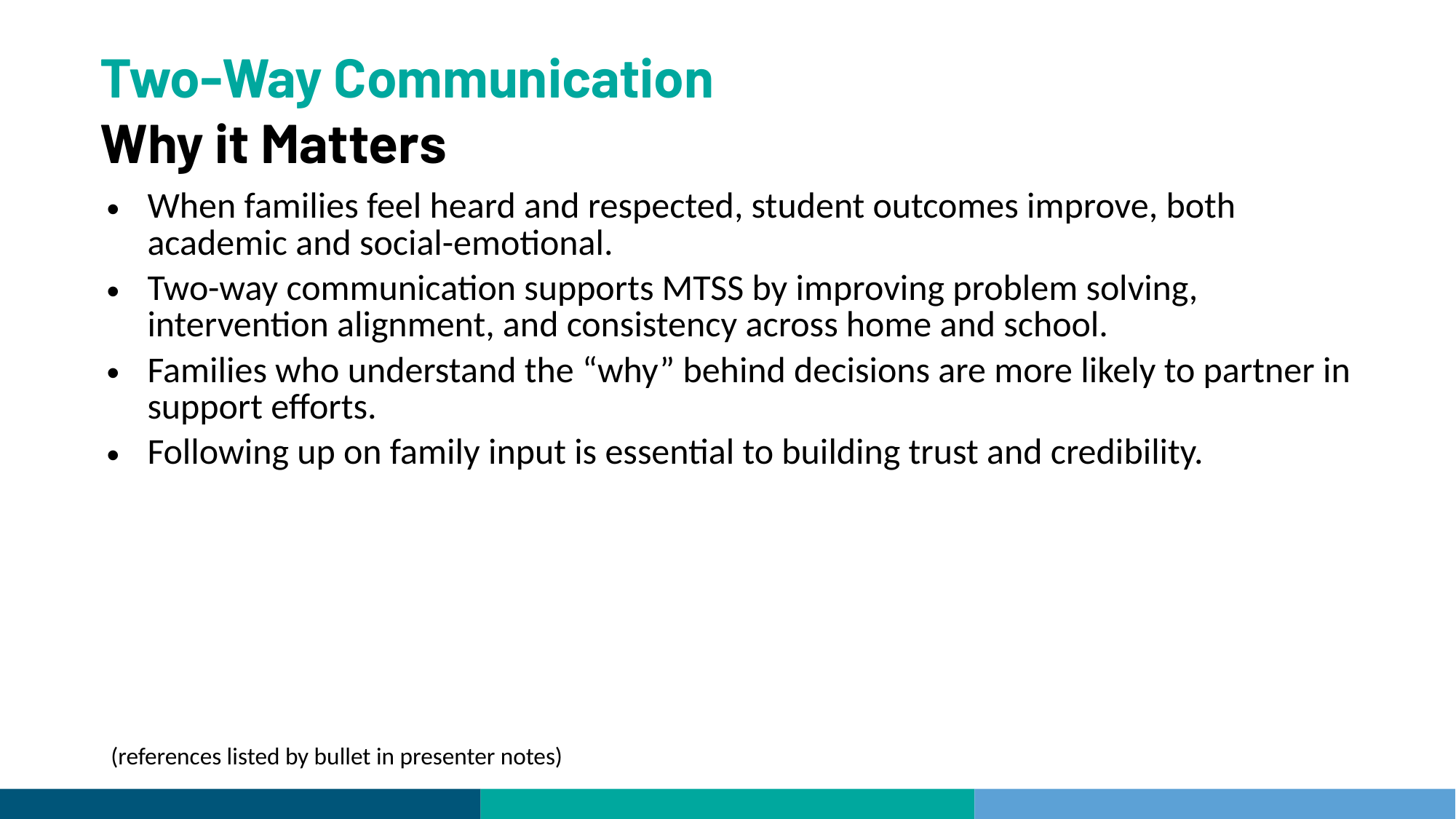

# Two-Way Communication Why it Matters
When families feel heard and respected, student outcomes improve, both academic and social-emotional.
Two-way communication supports MTSS by improving problem solving, intervention alignment, and consistency across home and school.
Families who understand the “why” behind decisions are more likely to partner in support efforts.
Following up on family input is essential to building trust and credibility.
(references listed by bullet in presenter notes)